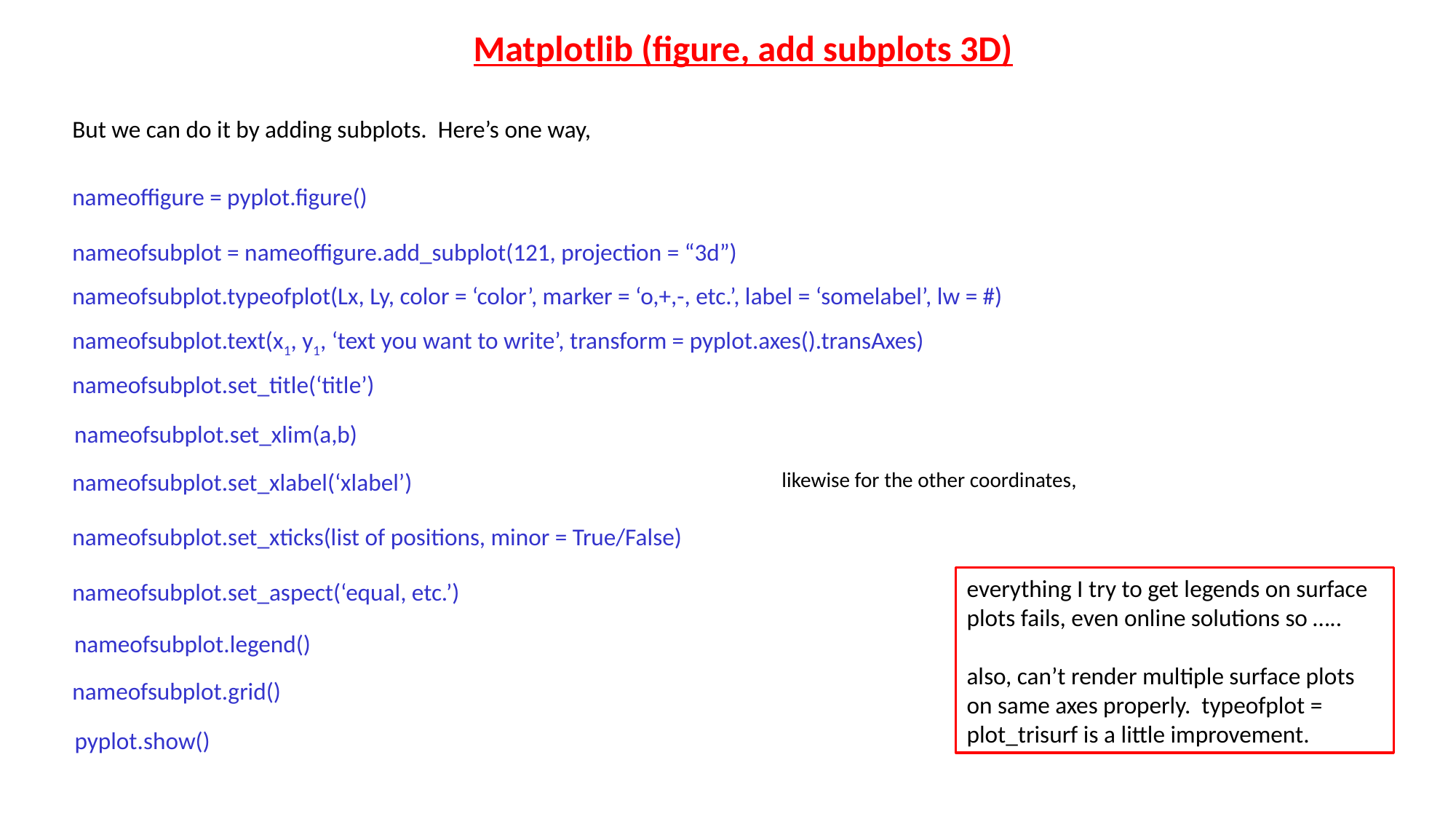

Matplotlib (figure, add subplots 3D)
But we can do it by adding subplots.  Here’s one way,
nameoffigure = pyplot.figure()
nameofsubplot = nameoffigure.add_subplot(121, projection = “3d”)
nameofsubplot.typeofplot(Lx, Ly, color = ‘color’, marker = ‘o,+,-, etc.’, label = ‘somelabel’, lw = #)
nameofsubplot.text(x1, y1, ‘text you want to write’, transform = pyplot.axes().transAxes)
nameofsubplot.set_title(‘title’)
nameofsubplot.set_xlim(a,b)
nameofsubplot.set_xlabel(‘xlabel’)
likewise for the other coordinates,
nameofsubplot.set_xticks(list of positions, minor = True/False)
everything I try to get legends on surface plots fails, even online solutions so …..

also, can’t render multiple surface plots on same axes properly.  typeofplot = plot_trisurf is a little improvement.
nameofsubplot.set_aspect(‘equal, etc.’)
nameofsubplot.legend()
nameofsubplot.grid()
pyplot.show()